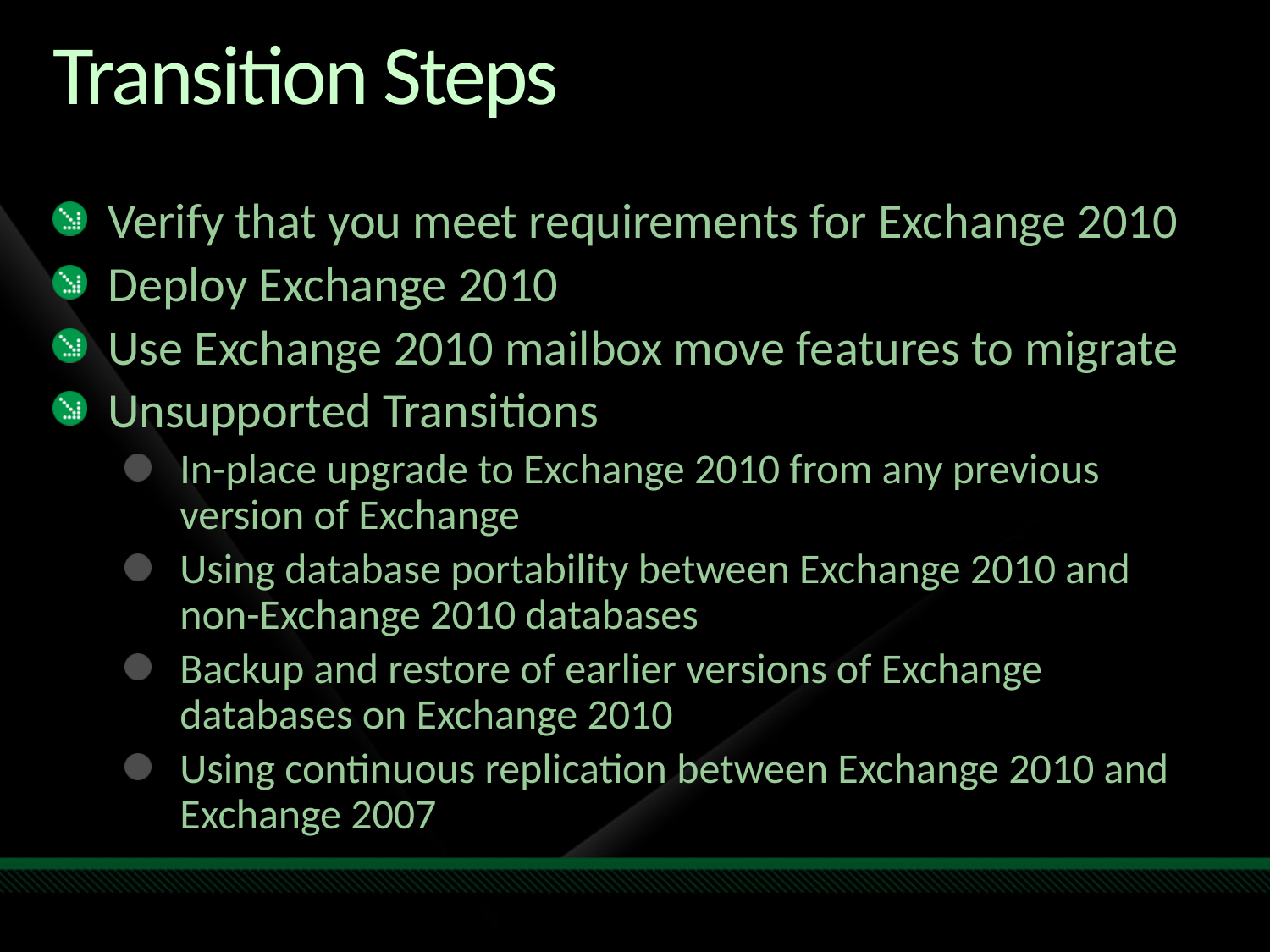

# Transition Steps
Verify that you meet requirements for Exchange 2010
Deploy Exchange 2010
Use Exchange 2010 mailbox move features to migrate
Unsupported Transitions
In-place upgrade to Exchange 2010 from any previous version of Exchange
Using database portability between Exchange 2010 and non-Exchange 2010 databases
Backup and restore of earlier versions of Exchange databases on Exchange 2010
Using continuous replication between Exchange 2010 and Exchange 2007